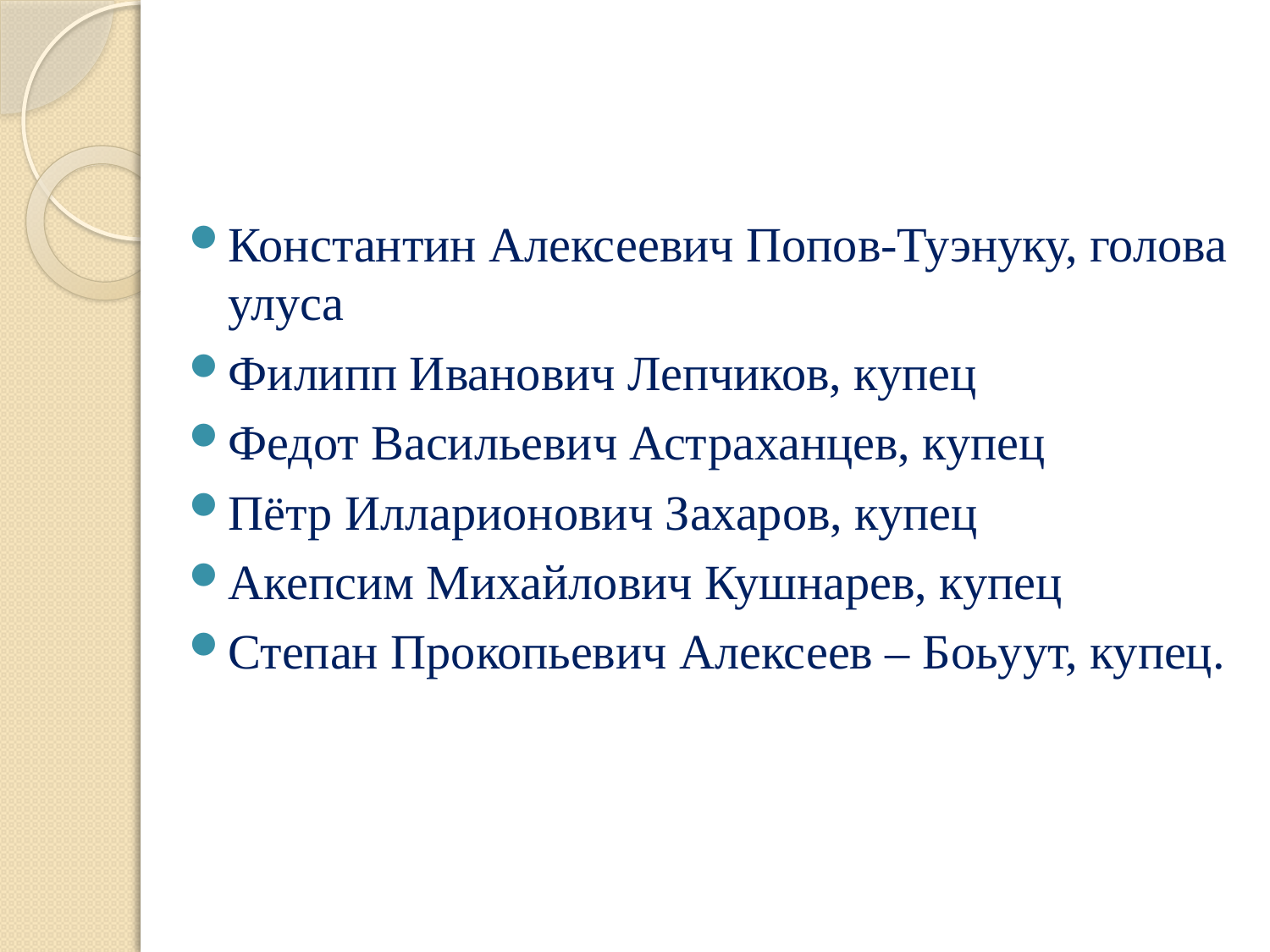

Константин Алексеевич Попов-Туэнуку, голова улуса
Филипп Иванович Лепчиков, купец
Федот Васильевич Астраханцев, купец
Пётр Илларионович Захаров, купец
Акепсим Михайлович Кушнарев, купец
Степан Прокопьевич Алексеев – Боьуут, купец.